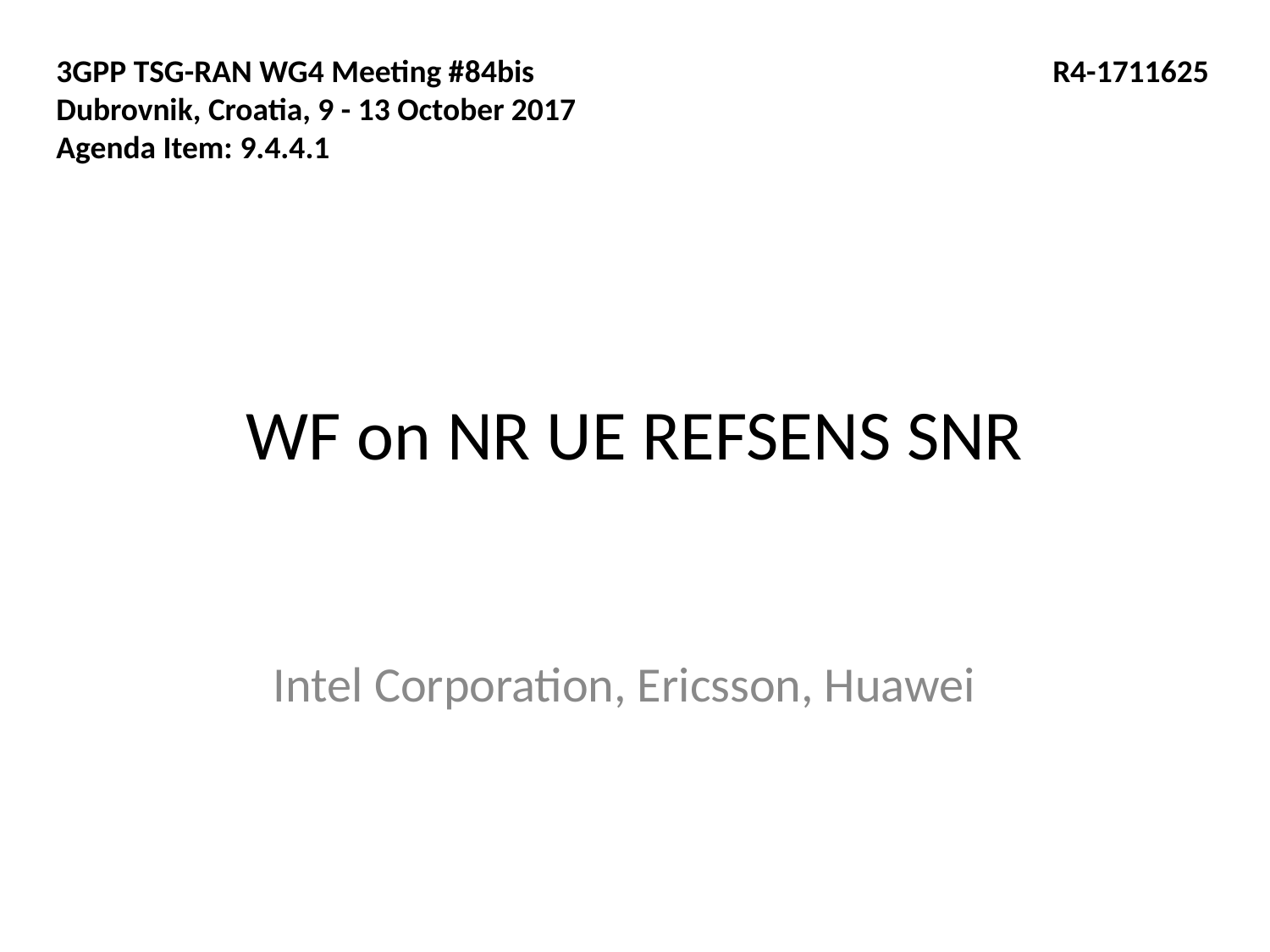

3GPP TSG-RAN WG4 Meeting #84bis
Dubrovnik, Croatia, 9 - 13 October 2017
Agenda Item: 9.4.4.1
R4-1711625
# WF on NR UE REFSENS SNR
Intel Corporation, Ericsson, Huawei